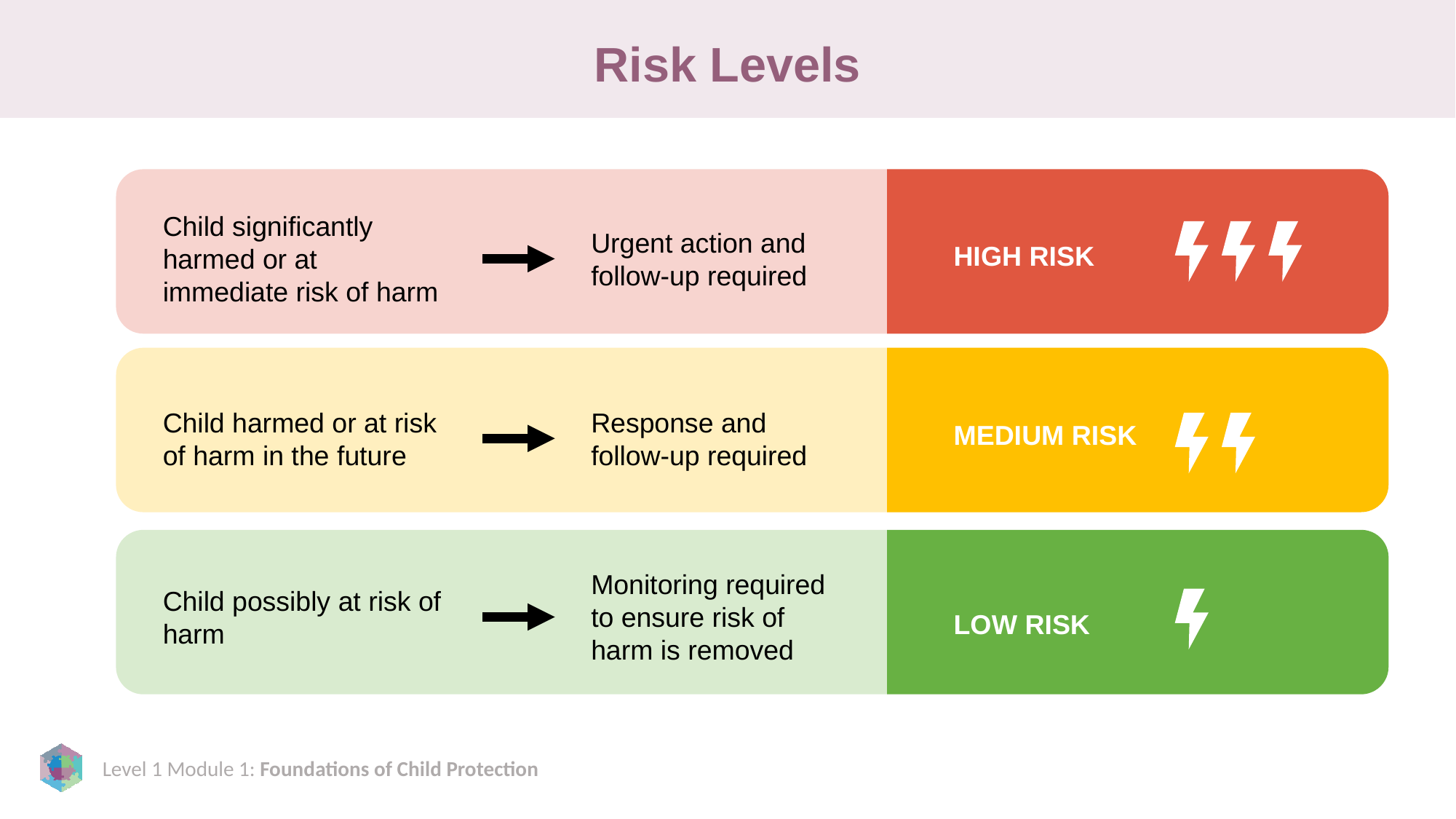

# Risk Levels

Child significantly harmed or at immediate risk of harm
Urgent action and follow-up required

HIGH RISK

Child harmed or at risk of harm in the future
Response and follow-up required
MEDIUM RISK

Monitoring required to ensure risk of harm is removed
Child possibly at risk of harm

LOW RISK